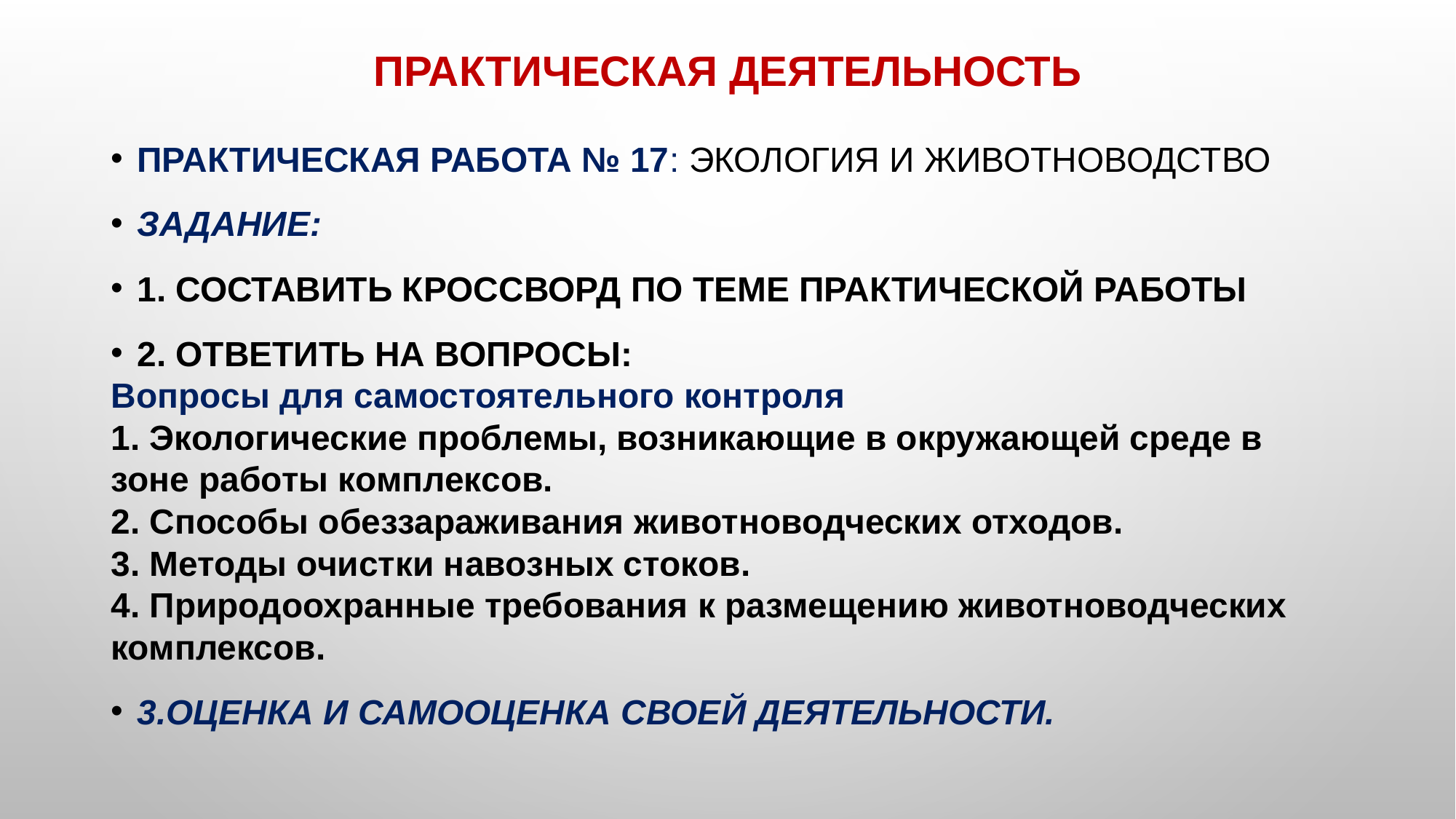

# Практическая деятельность
Практическая работа № 17: Экология и животноводство
Задание:
1. Составить кроссворд по теме практической работы
2. Ответить на вопросы:
Вопросы для самостоятельного контроля
1. Экологические проблемы, возникающие в окружающей среде в зоне работы комплексов.
2. Способы обеззараживания животноводческих отходов.
3. Методы очистки навозных стоков.
4. Природоохранные требования к размещению животноводческих комплексов.
3.Оценка и самооценка своей деятельности.